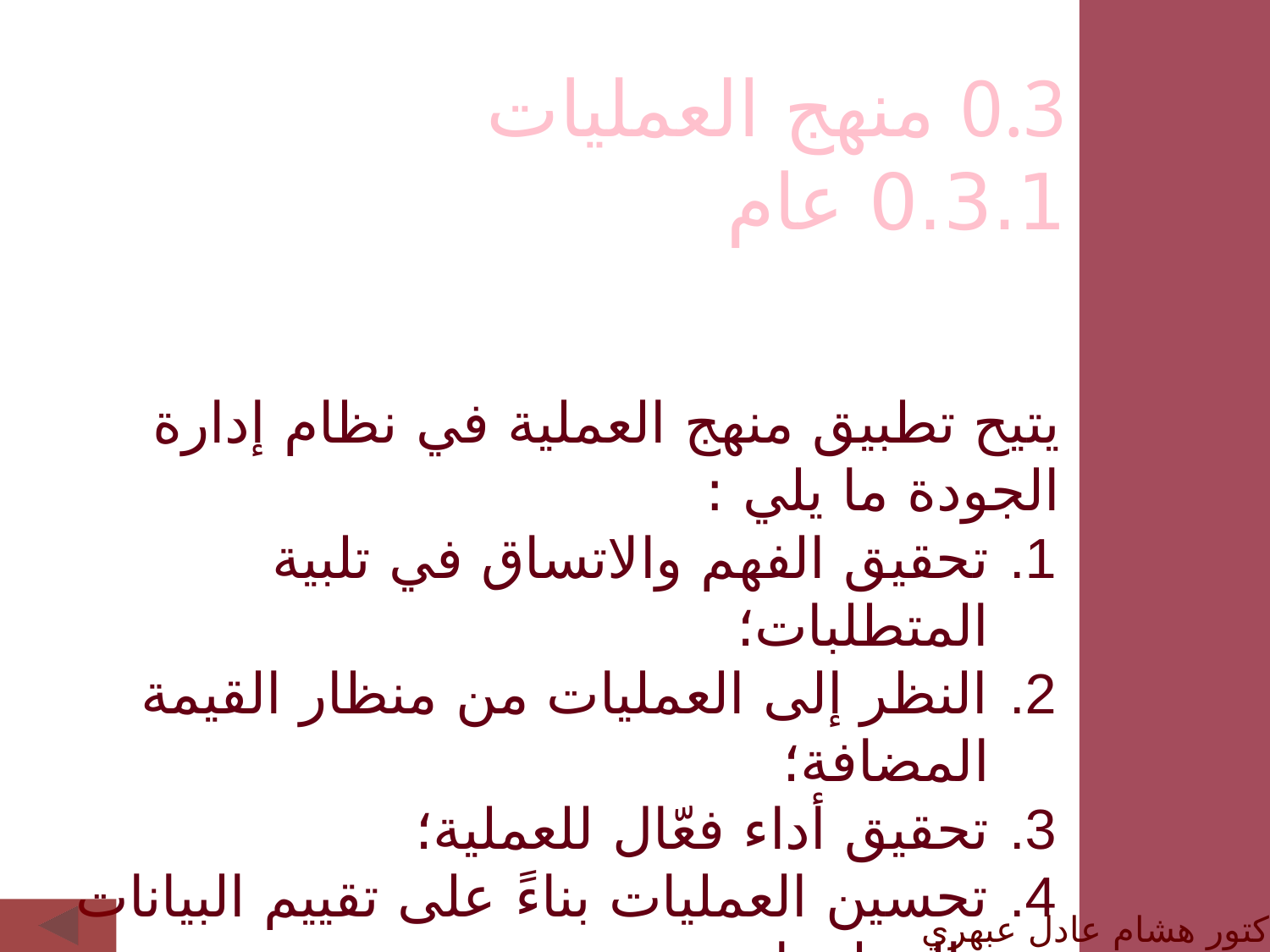

0.3 منهج العمليات
0.3.1 عام
يتيح تطبيق منهج العملية في نظام إدارة الجودة ما يلي :
تحقيق الفهم والاتساق في تلبية المتطلبات؛
النظر إلى العمليات من منظار القيمة المضافة؛
تحقيق أداء فعّال للعملية؛
تحسين العمليات بناءً على تقييم البيانات والمعلومات .

الدكتور هشام عادل عبهري